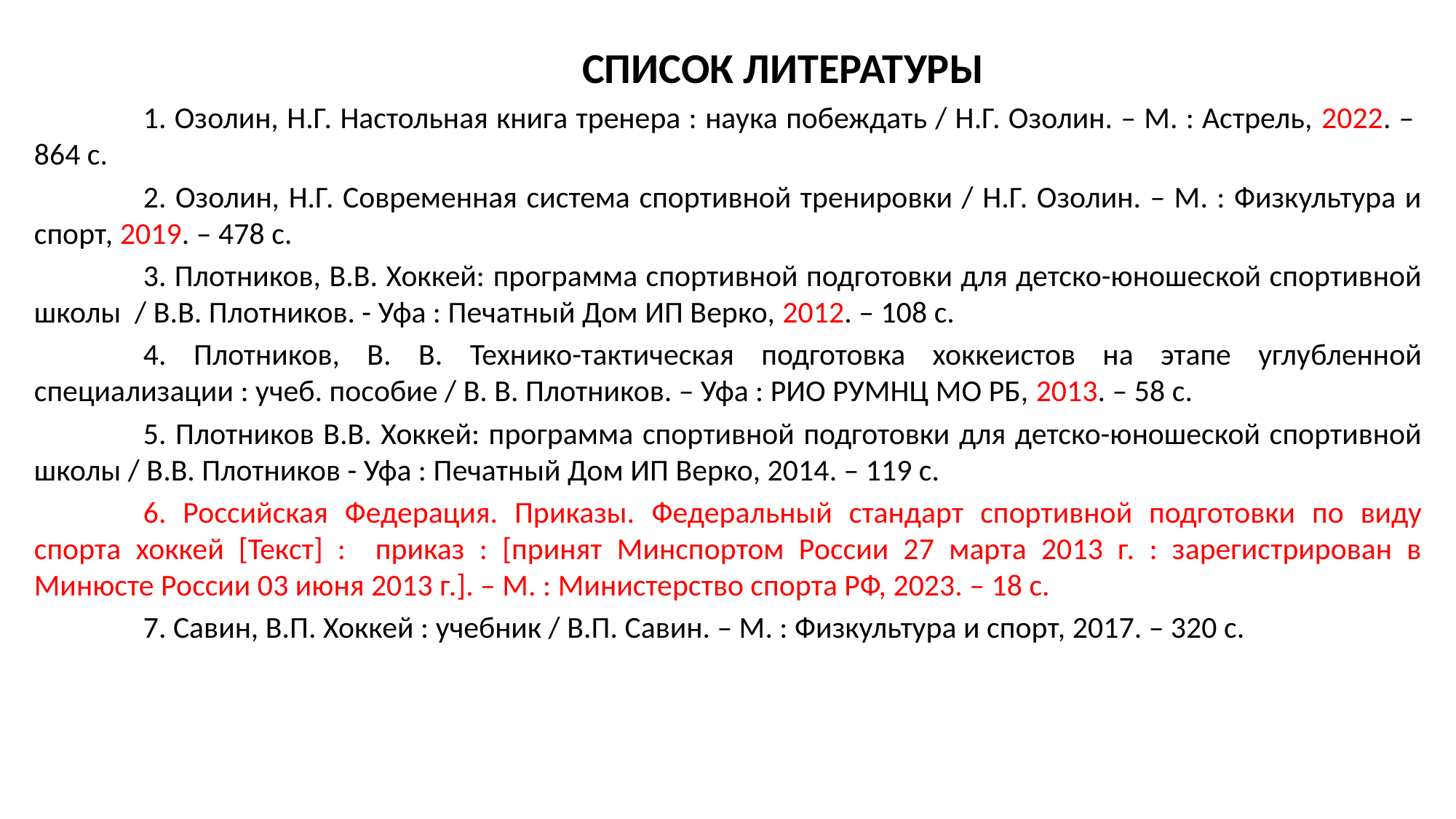

СПИСОК ЛИТЕРАТУРЫ
	1. Озолин, Н.Г. Настольная книга тренера : наука побеждать / Н.Г. Озолин. – М. : Астрель, 2022. –  864 с.
	2. Озолин, Н.Г. Современная система спортивной тренировки / Н.Г. Озолин. – М. : Физкультура и спорт, 2019. – 478 с.
	3. Плотников, В.В. Хоккей: программа спортивной подготовки для детско-юношеской спортивной школы  / В.В. Плотников. - Уфа : Печатный Дом ИП Верко, 2012. – 108 с.
	4. Плотников, В. В. Технико-тактическая подготовка хоккеистов на этапе углубленной специализации : учеб. пособие / В. В. Плотников. – Уфа : РИО РУМНЦ МО РБ, 2013. – 58 с.
	5. Плотников В.В. Хоккей: программа спортивной подготовки для детско-юношеской спортивной школы / В.В. Плотников - Уфа : Печатный Дом ИП Верко, 2014. – 119 с.
	6. Российская Федерация. Приказы. Федеральный стандарт спортивной подготовки по виду спорта хоккей [Текст] :  приказ : [принят Минспортом России 27 марта 2013 г. : зарегистрирован в Минюсте России 03 июня 2013 г.]. – М. : Министерство спорта РФ, 2023. – 18 с.
	7. Савин, В.П. Хоккей : учебник / В.П. Савин. – М. : Физкультура и спорт, 2017. – 320 с.

#